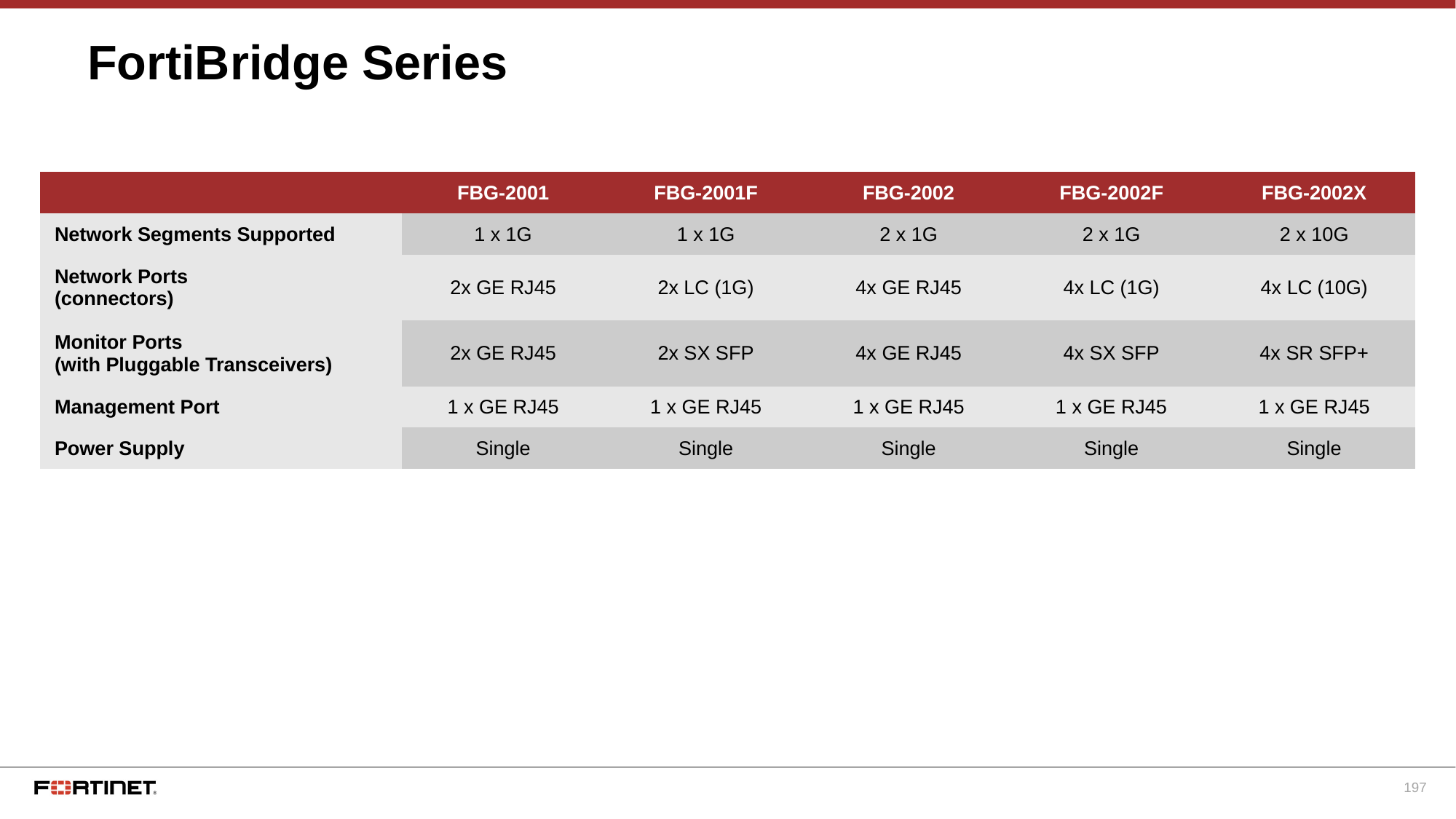

# FortiBridge Series
|  | FBG-2001 | FBG-2001F | FBG-2002 | FBG-2002F | FBG-2002X |
| --- | --- | --- | --- | --- | --- |
| Network Segments Supported | 1 x 1G | 1 x 1G | 2 x 1G | 2 x 1G | 2 x 10G |
| Network Ports (connectors) | 2x GE RJ45 | 2x LC (1G) | 4x GE RJ45 | 4x LC (1G) | 4x LC (10G) |
| Monitor Ports (with Pluggable Transceivers) | 2x GE RJ45 | 2x SX SFP | 4x GE RJ45 | 4x SX SFP | 4x SR SFP+ |
| Management Port | 1 x GE RJ45 | 1 x GE RJ45 | 1 x GE RJ45 | 1 x GE RJ45 | 1 x GE RJ45 |
| Power Supply | Single | Single | Single | Single | Single |